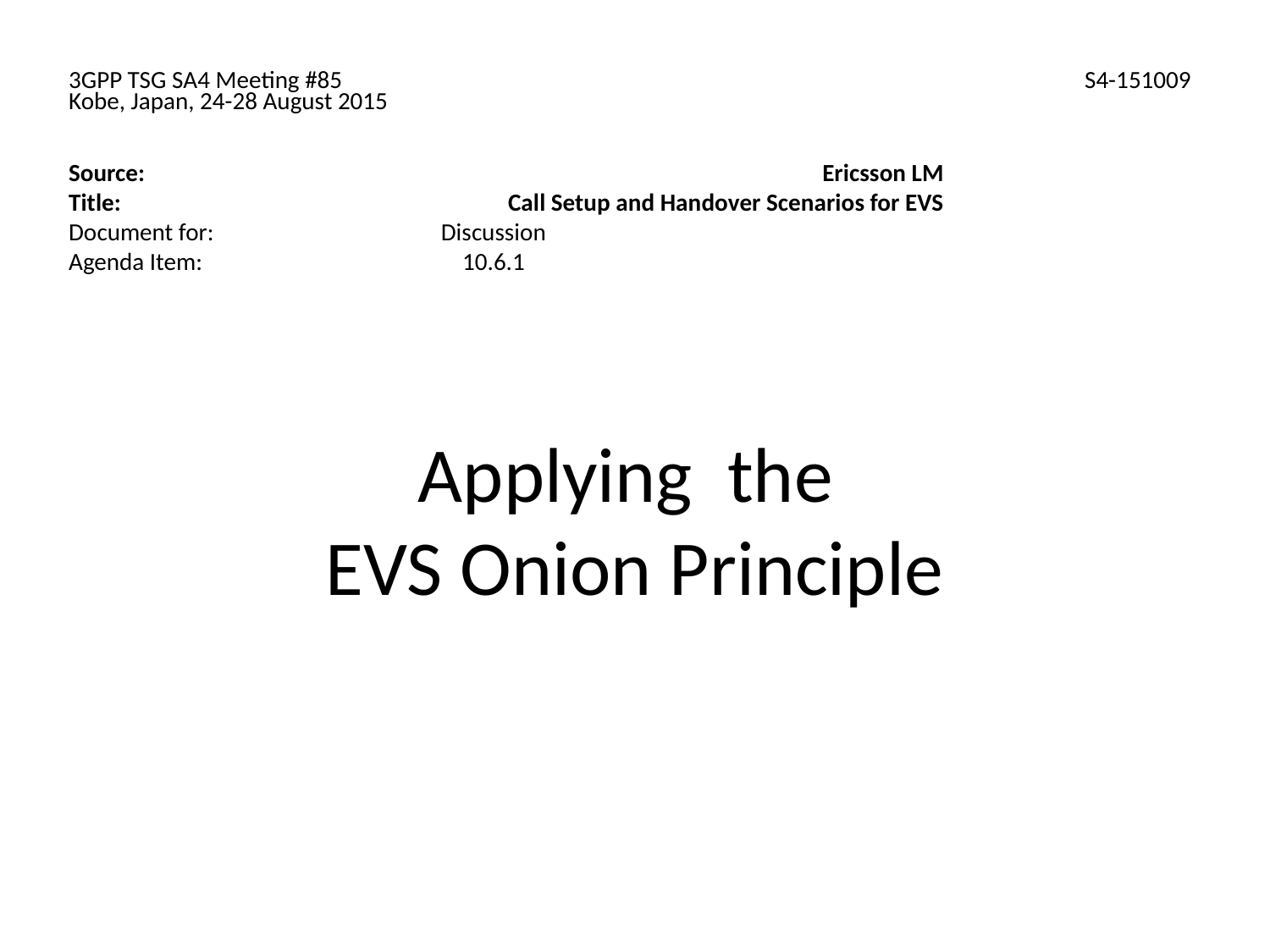

3GPP TSG SA4 Meeting #85						S4-151009
Kobe, Japan, 24-28 August 2015

Source:		Ericsson LM
Title:		Call Setup and Handover Scenarios for EVS
Document for:	Discussion
Agenda Item:	10.6.1

# Applying  the EVS Onion Principle